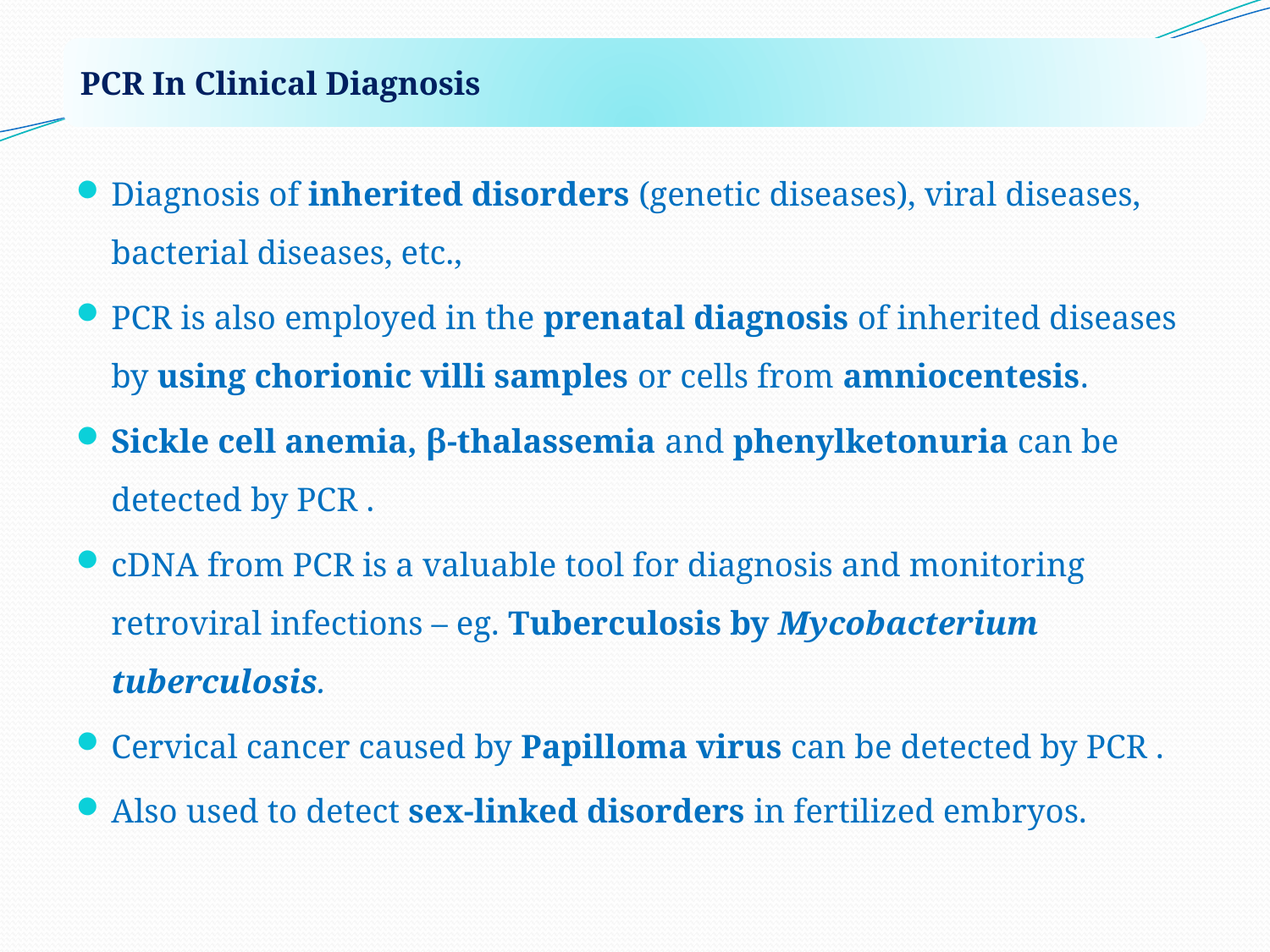

PCR In Clinical Diagnosis
Diagnosis of inherited disorders (genetic diseases), viral diseases, bacterial diseases, etc.,
PCR is also employed in the prenatal diagnosis of inherited diseases by using chorionic villi samples or cells from amniocentesis.
Sickle cell anemia, β-thalassemia and phenylketonuria can be detected by PCR .
cDNA from PCR is a valuable tool for diagnosis and monitoring retroviral infections – eg. Tuberculosis by Mycobacterium tuberculosis.
Cervical cancer caused by Papilloma virus can be detected by PCR .
Also used to detect sex-linked disorders in fertilized embryos.